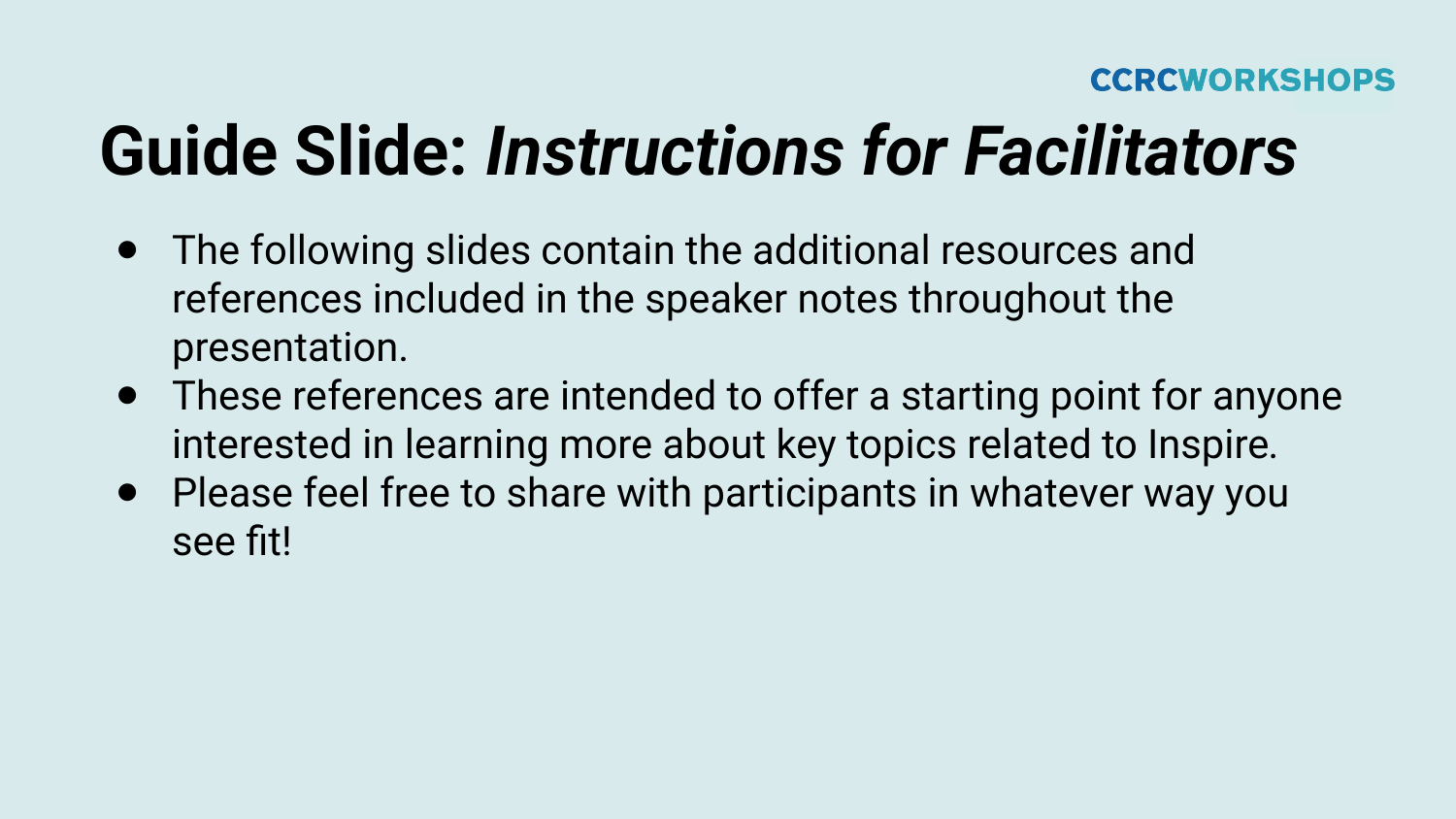

Guide Slide: Instructions for Facilitators
The following slides contain the additional resources and references included in the speaker notes throughout the presentation.
These references are intended to offer a starting point for anyone interested in learning more about key topics related to Inspire.
Please feel free to share with participants in whatever way you see fit!